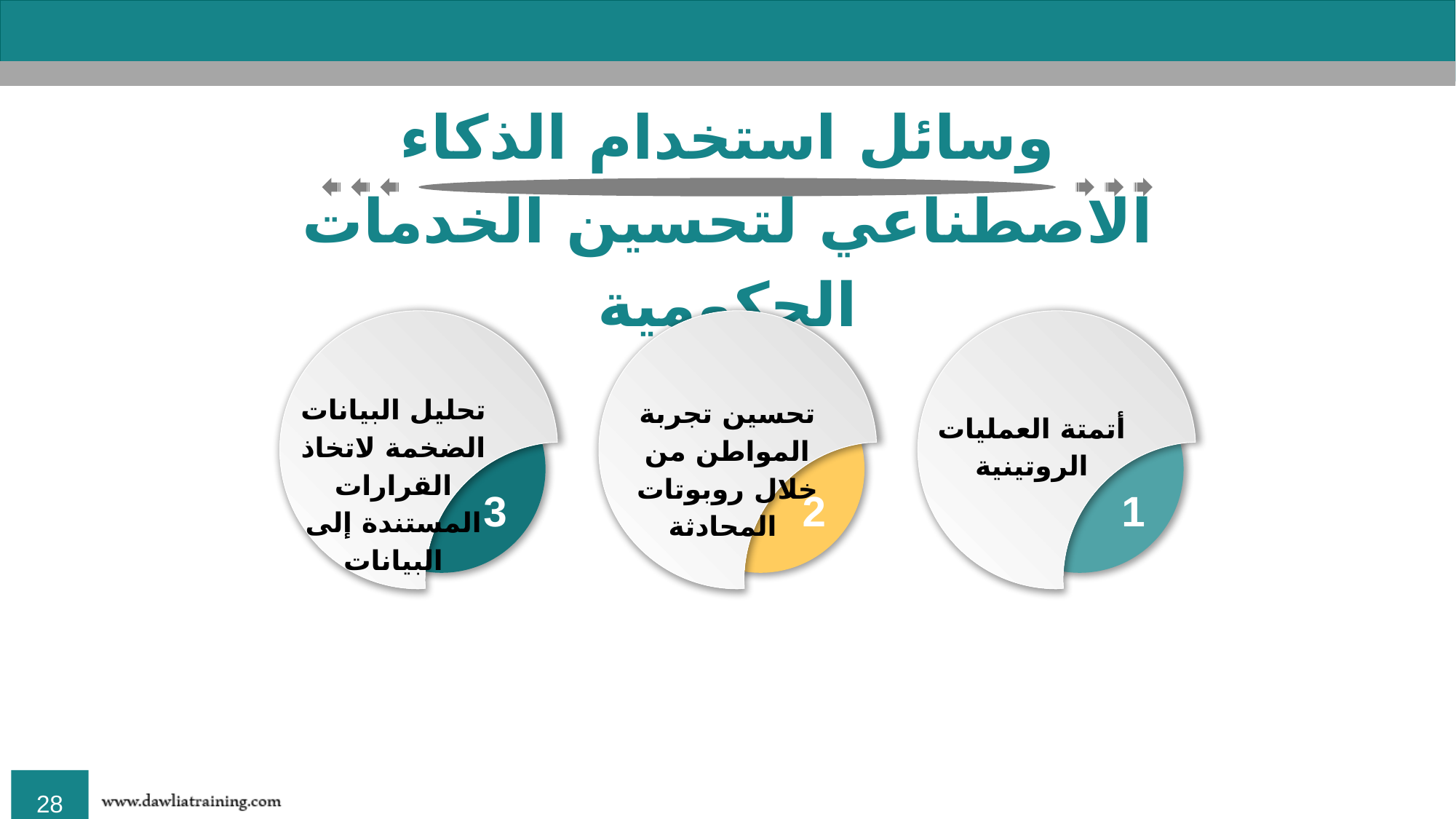

وسائل استخدام الذكاء الاصطناعي لتحسين الخدمات الحكومية

تحليل البيانات الضخمة لاتخاذ القرارات المستندة إلى البيانات
3

تحسين تجربة المواطن من خلال روبوتات المحادثة
2

أتمتة العمليات الروتينية
1